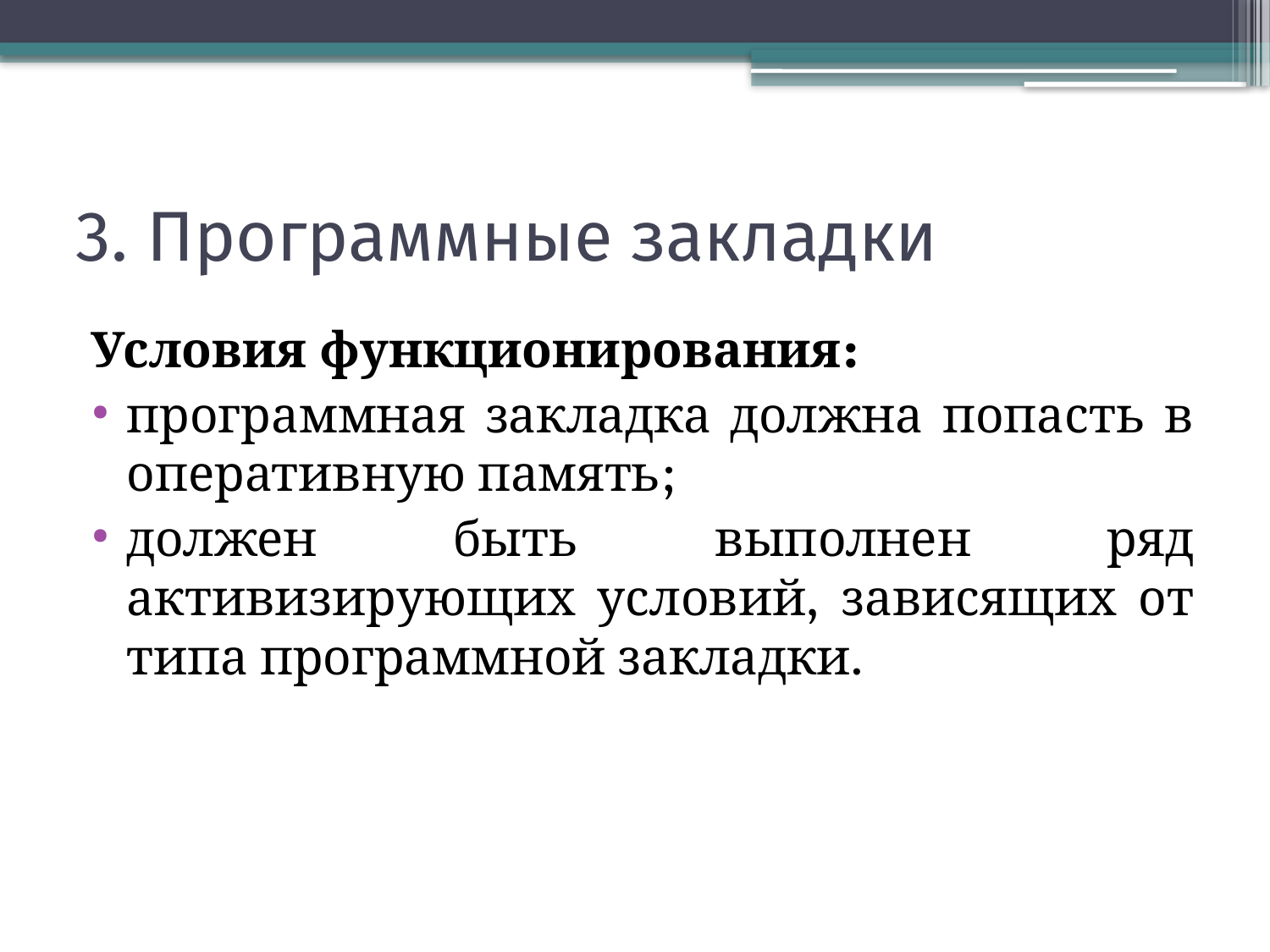

# 3. Программные закладки
Условия функционирования:
программная закладка должна попасть в оперативную память;
должен быть выполнен ряд активизирующих условий, зависящих от типа программной закладки.